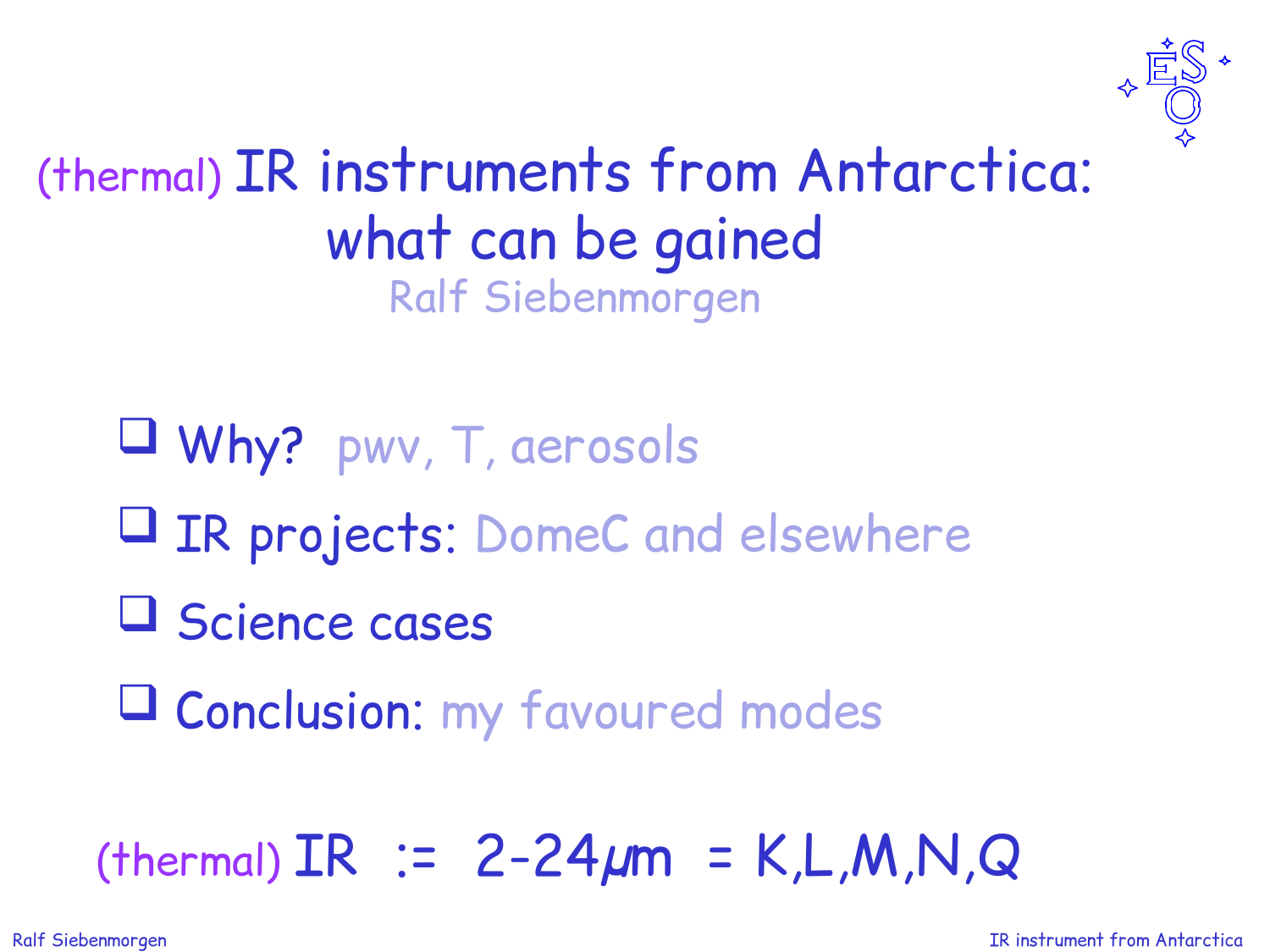

(thermal) IR instruments from Antarctica:
what can be gained
Ralf Siebenmorgen
 Why?  pwv, T, aerosols
 IR projects: DomeC and elsewhere
 Science cases
 Conclusion: my favoured modes

(thermal) IR  :=  2-24µm  = K,L,M,N,Q